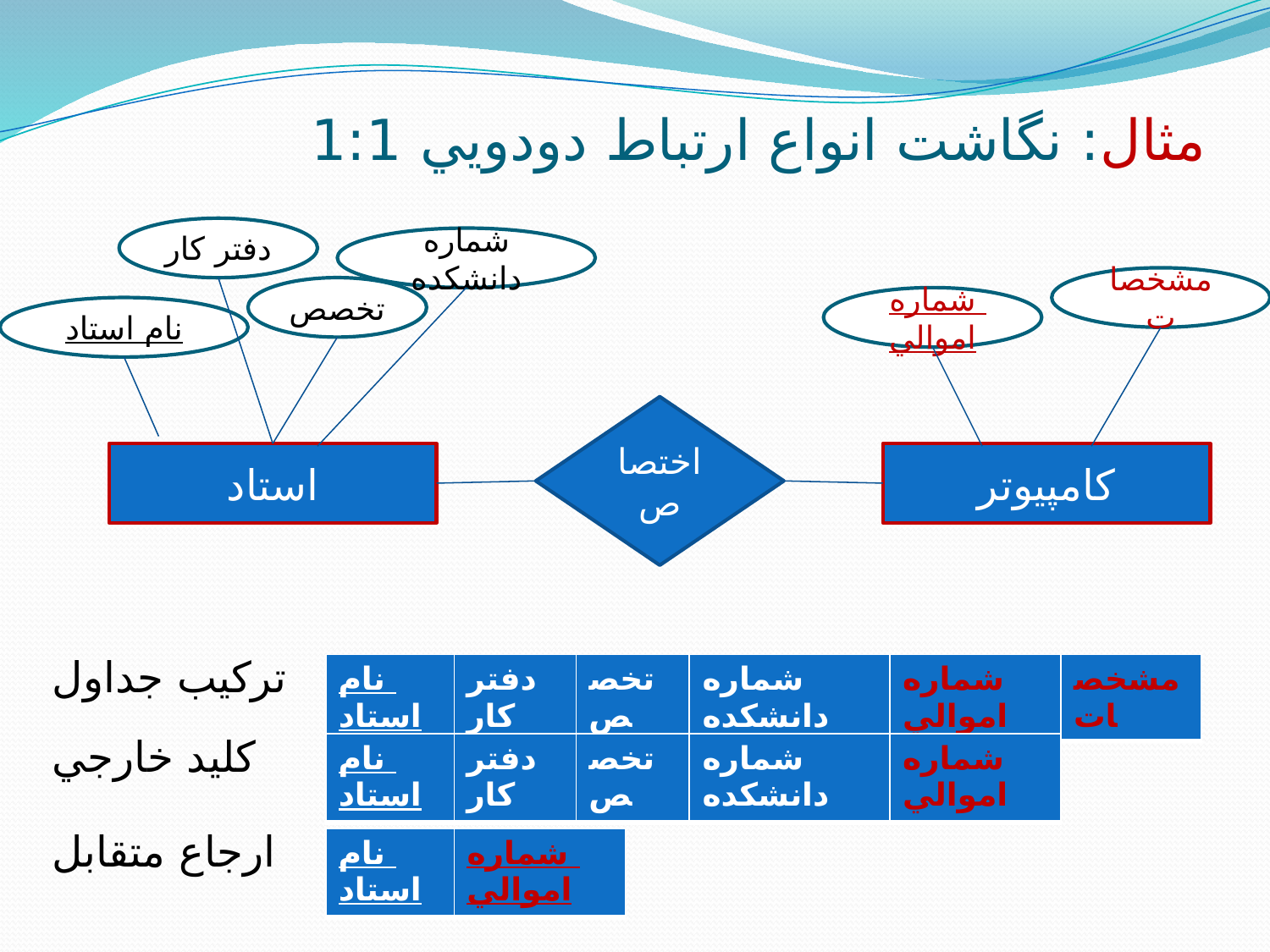

# مثال: نگاشت انواع ارتباط دودويي 1:1
دفتر کار
شماره دانشکده
مشخصات
تخصص
شماره اموالي
نام استاد
اختصاص
استاد
کامپيوتر
ترکيب جداول
| نام استاد | دفتر کار | تخصص | شماره دانشکده | شماره اموالي | مشخصات |
| --- | --- | --- | --- | --- | --- |
کليد خارجي
| نام استاد | دفتر کار | تخصص | شماره دانشکده | شماره اموالي |
| --- | --- | --- | --- | --- |
ارجاع متقابل
| نام استاد | شماره اموالي |
| --- | --- |